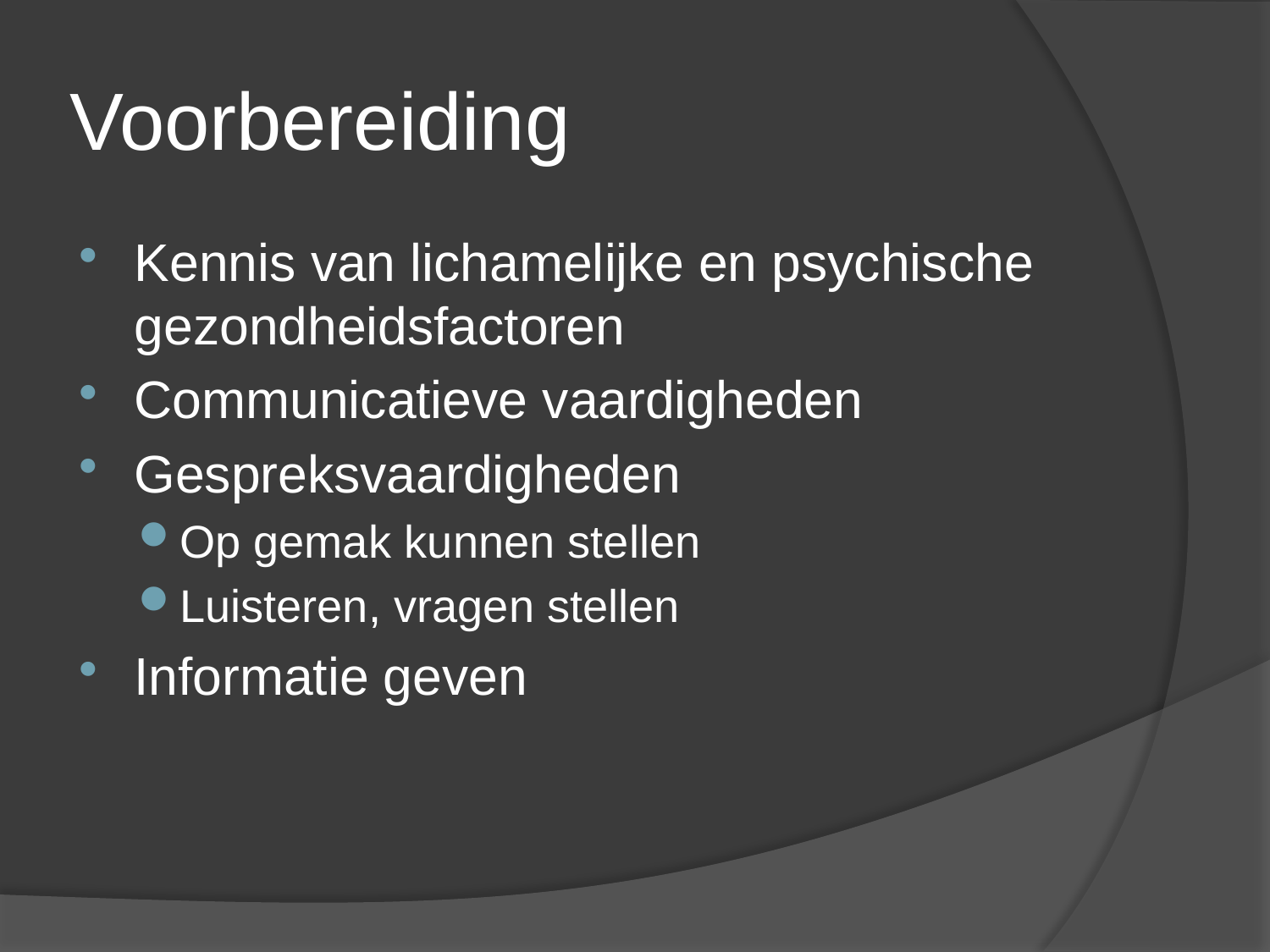

# Voorbereiding
Kennis van lichamelijke en psychische gezondheidsfactoren
Communicatieve vaardigheden
Gespreksvaardigheden
Op gemak kunnen stellen
Luisteren, vragen stellen
Informatie geven